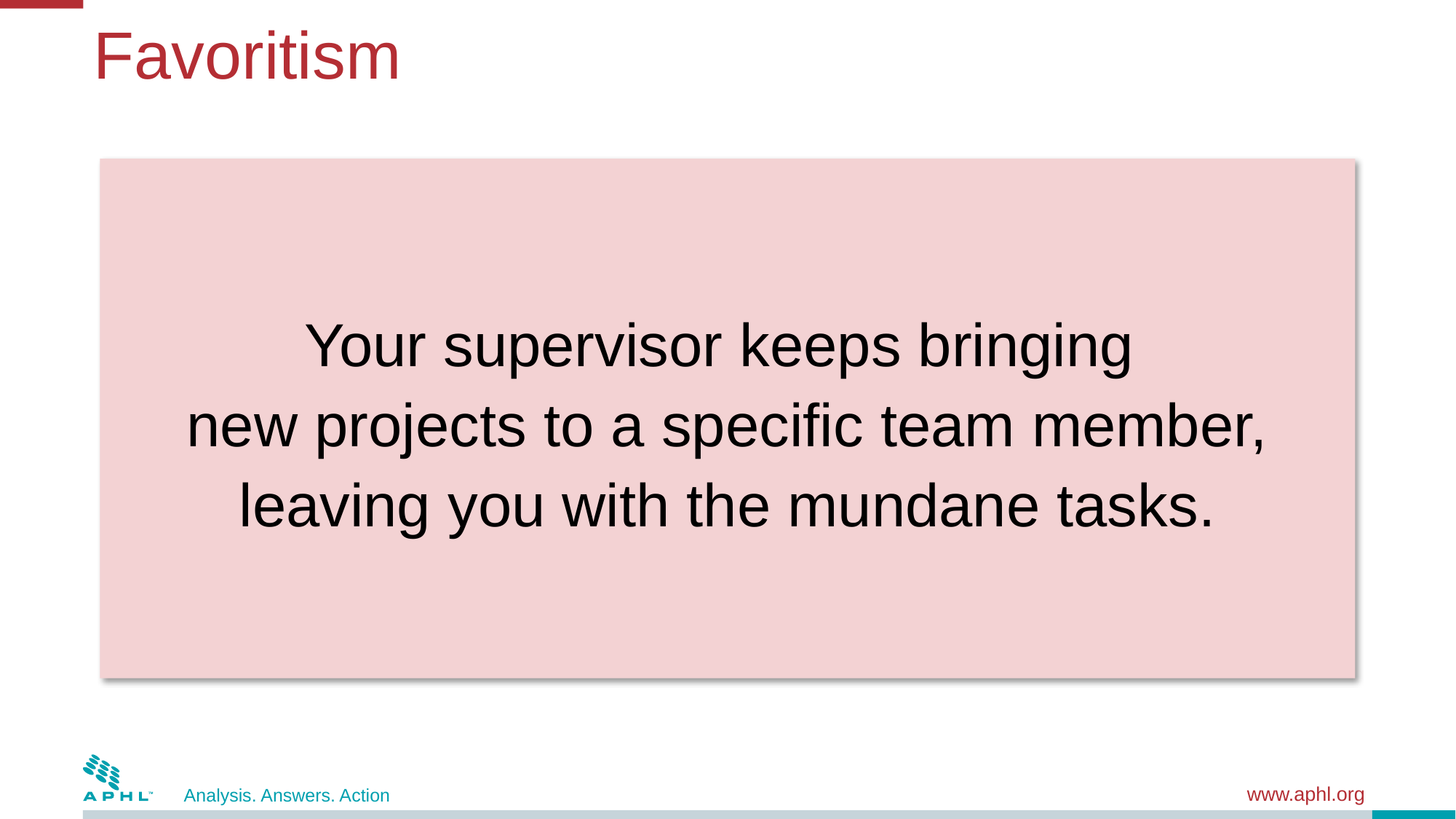

# Favoritism
Your supervisor keeps bringing
new projects to a specific team member, leaving you with the mundane tasks.